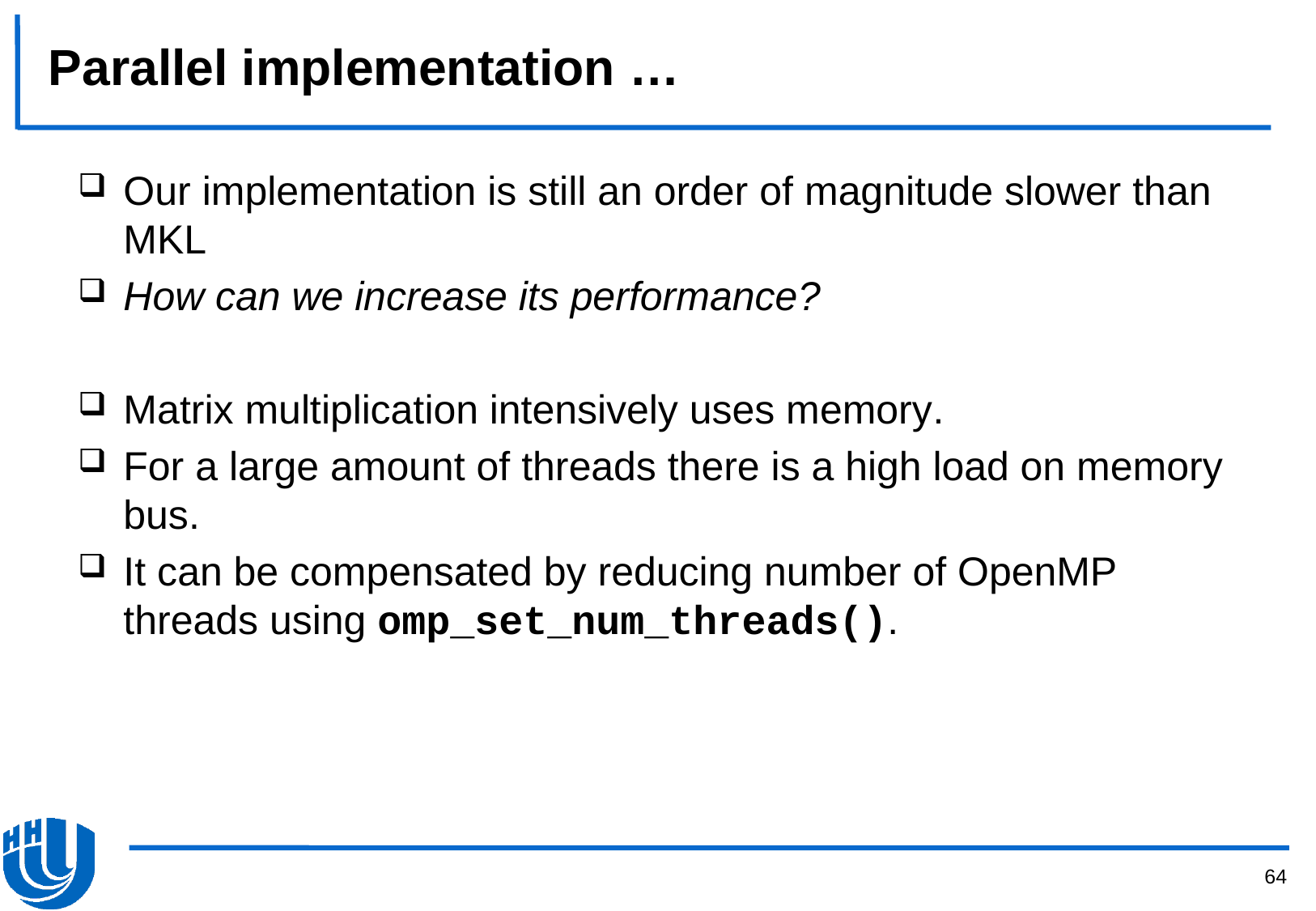

# Parallel implementation …
Our implementation is still an order of magnitude slower than MKL
How can we increase its performance?

Matrix multiplication intensively uses memory.
For a large amount of threads there is a high load on memory bus.
It can be compensated by reducing number of OpenMP threads using omp_set_num_threads().